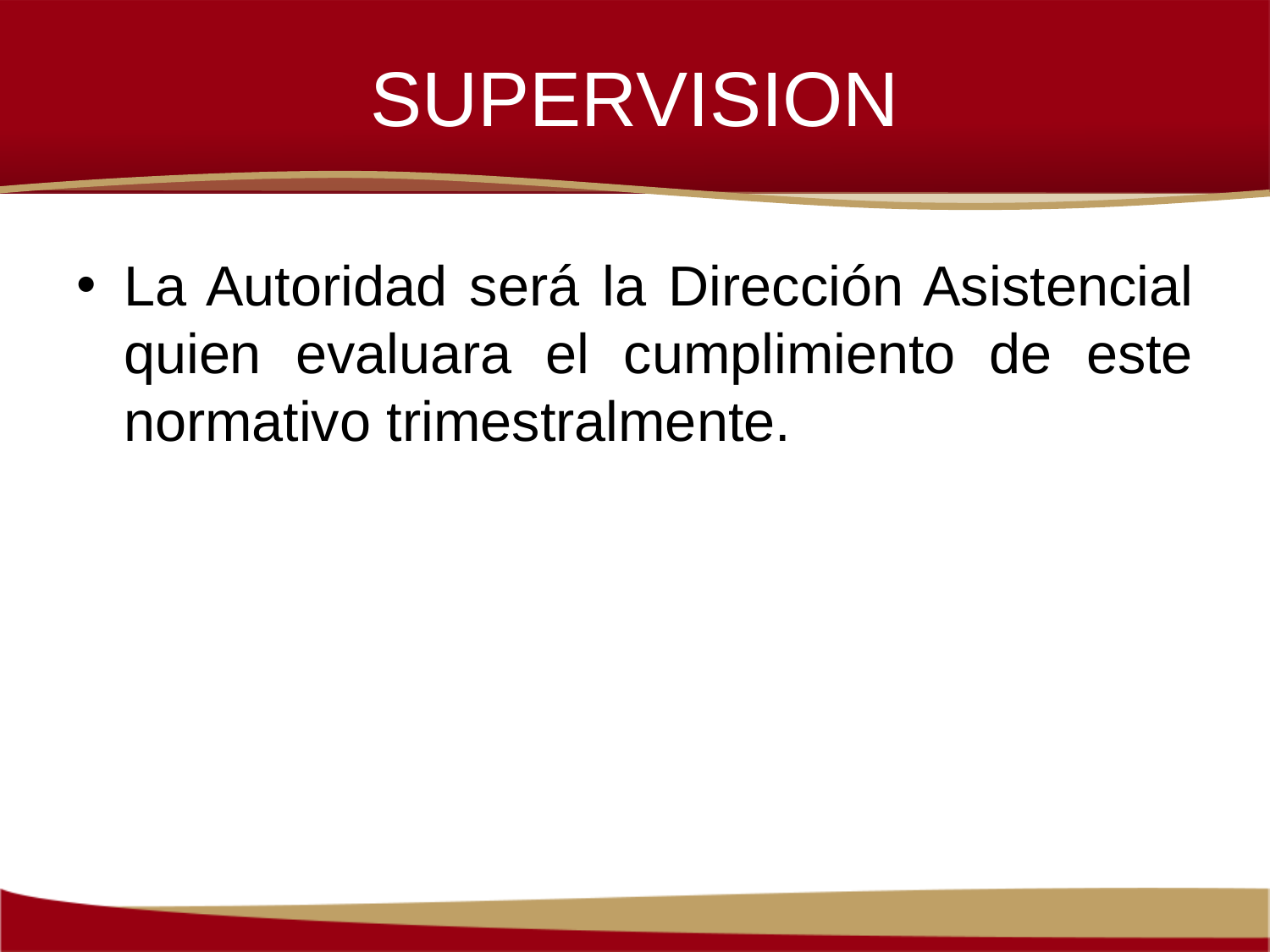

# SUPERVISION
La Autoridad será la Dirección Asistencial quien evaluara el cumplimiento de este normativo trimestralmente.